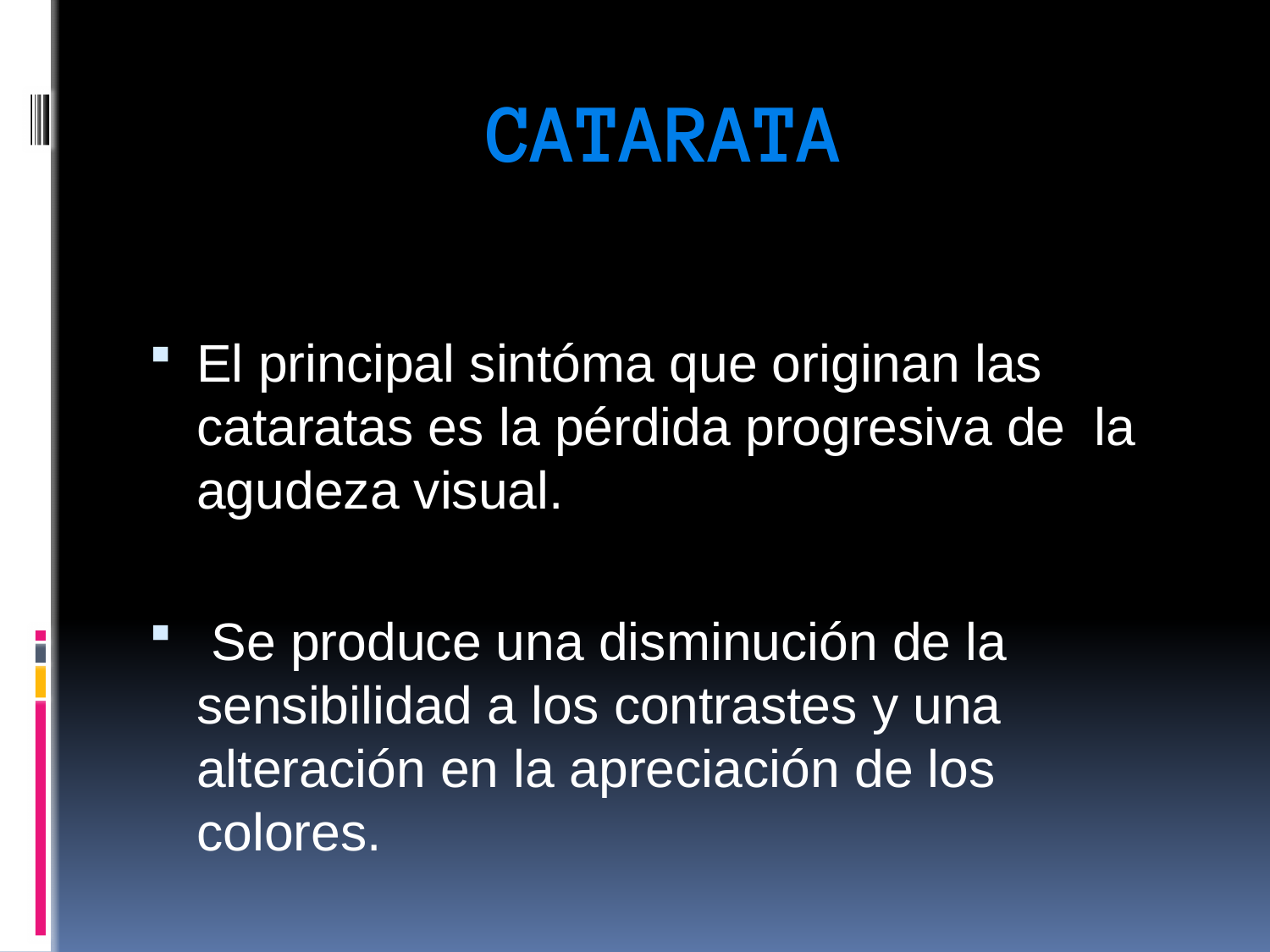

# CATARATA

El principal sintóma que originan las cataratas es la pérdida progresiva de  la agudeza visual.

 Se produce una disminución de la sensibilidad a los contrastes y una alteración en la apreciación de los colores.